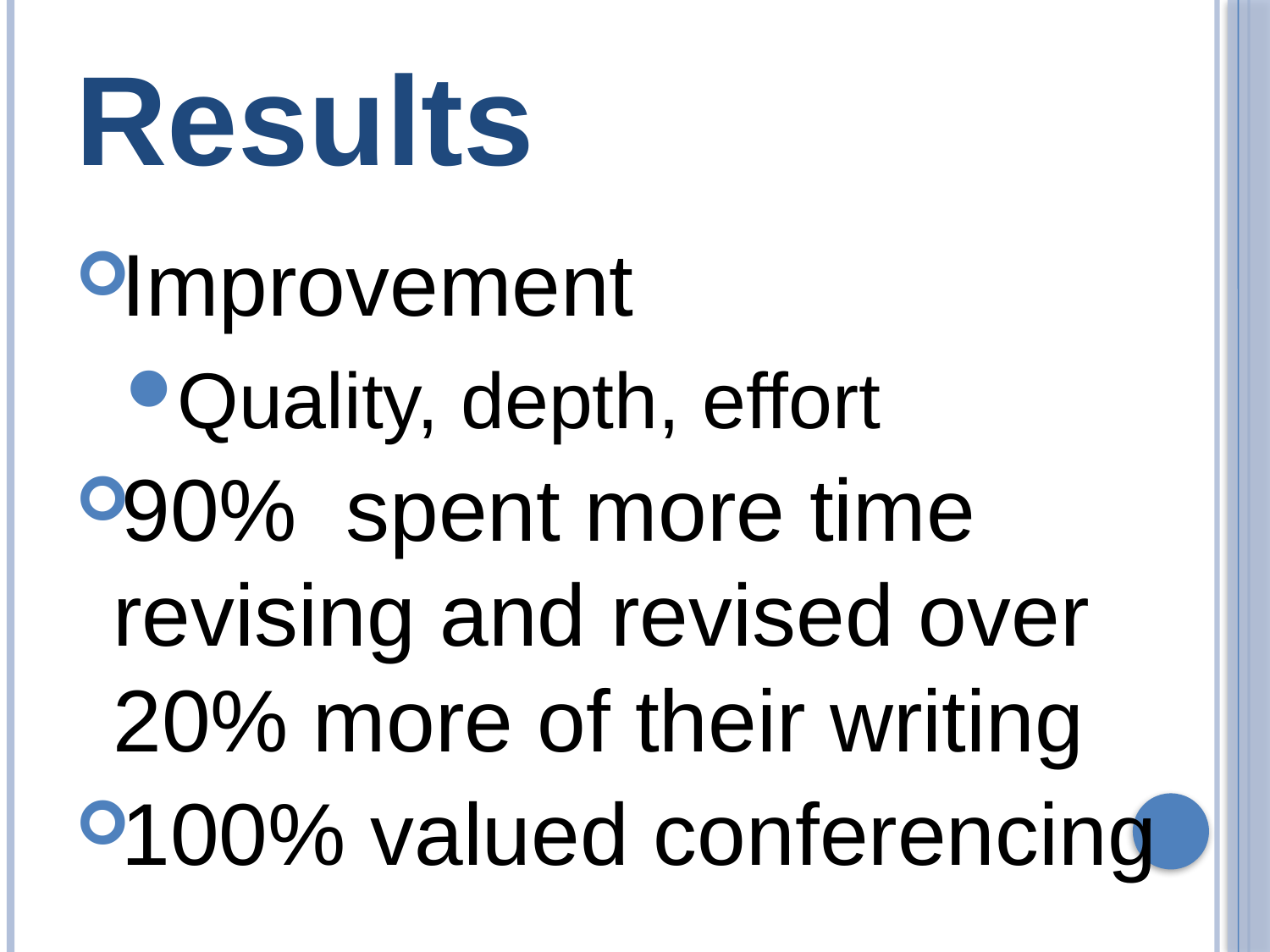

# Results
Improvement
Quality, depth, effort
90%  spent more time revising and revised over 20% more of their writing
100% valued conferencing